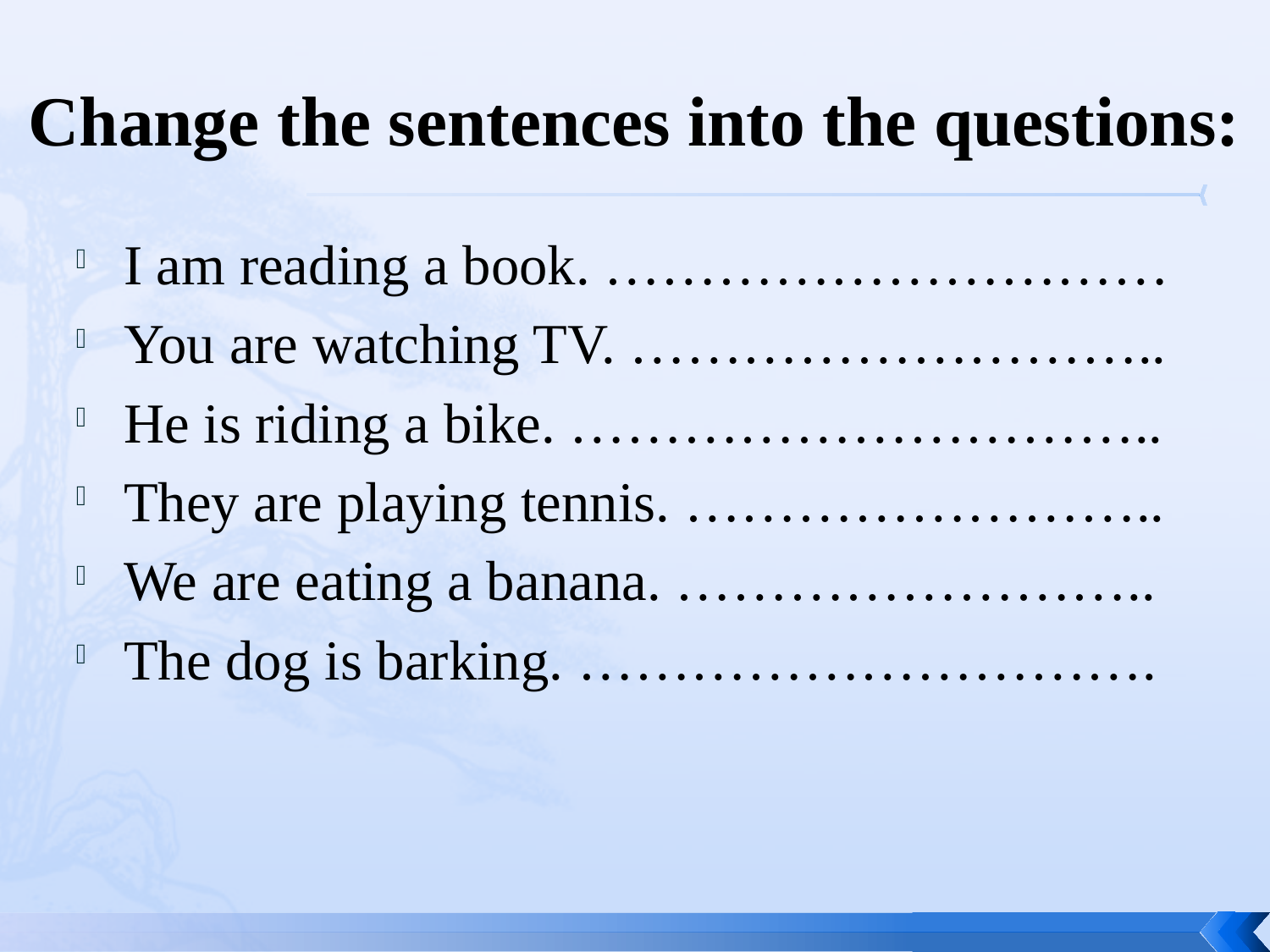

# Change the sentences into the questions:
I am reading a book. …………………………
You are watching TV. ………………………..
He is riding a bike. …………………………..
They are playing tennis. ……………………..
We are eating a banana. ……………………..
The dog is barking. ………………………….